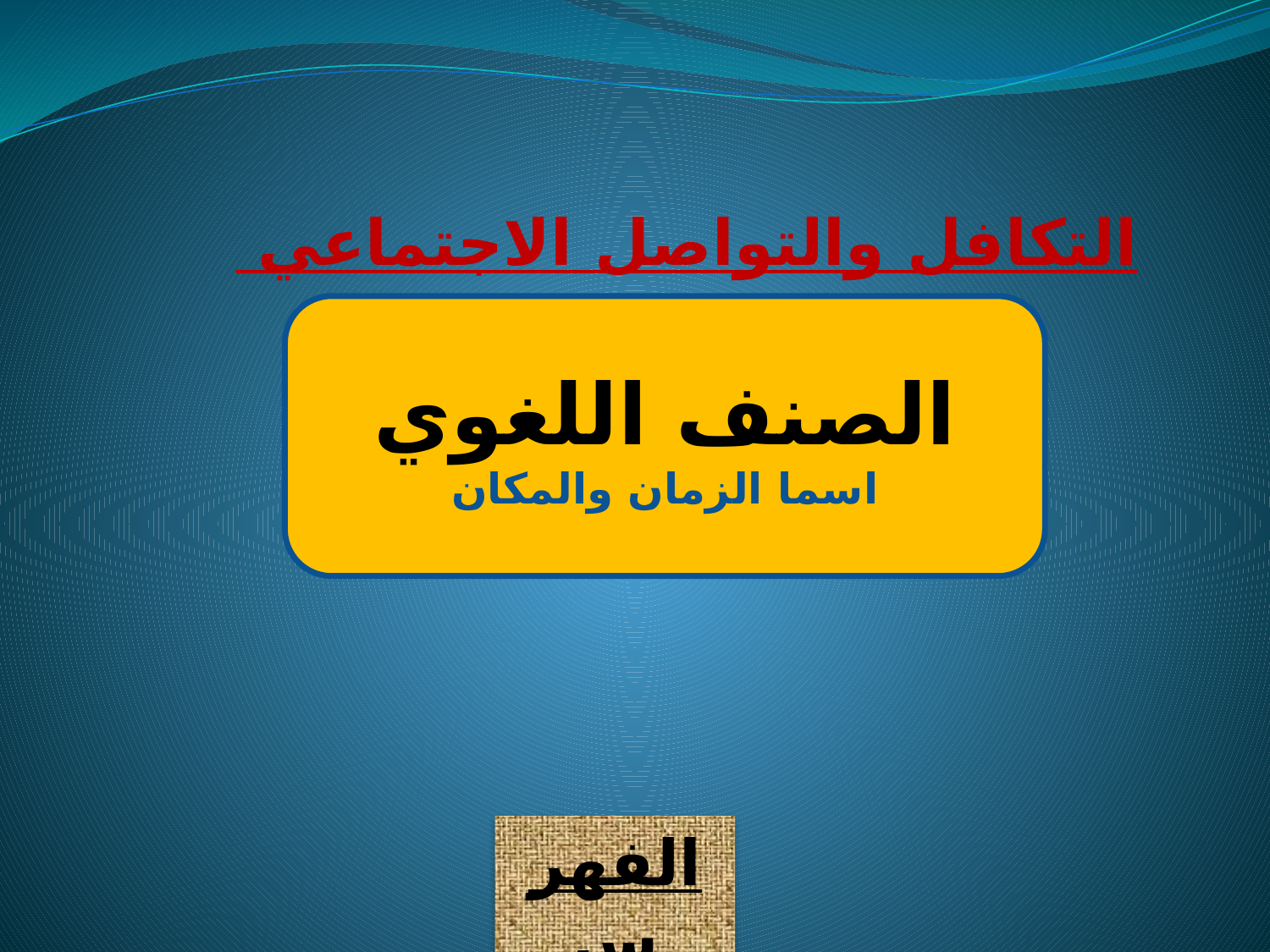

التكافل والتواصل الاجتماعي
الصنف اللغوي
اسما الزمان والمكان
الفهرس